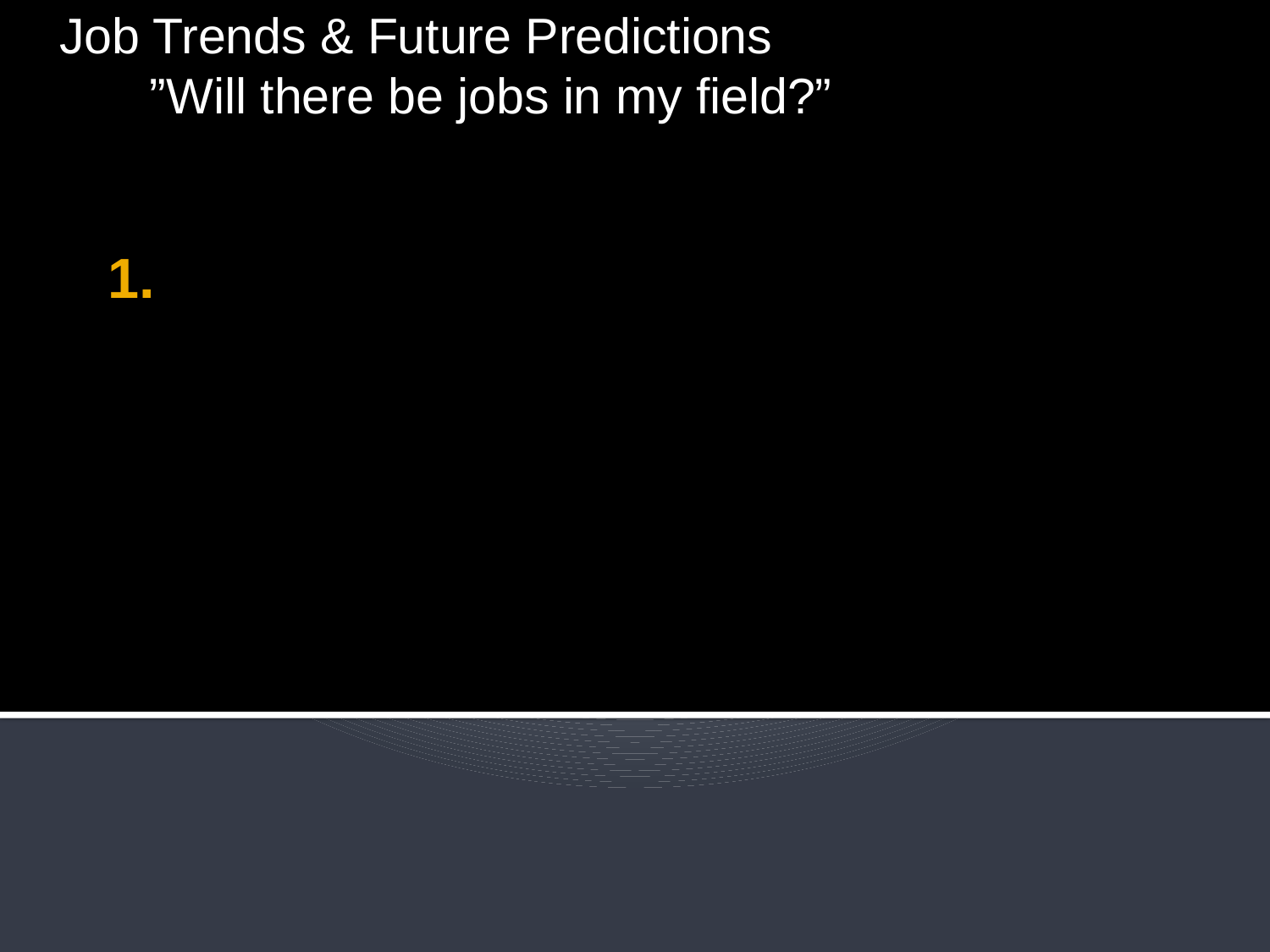

Job Trends & Future Predictions
	”Will there be jobs in my field?”
# 1.